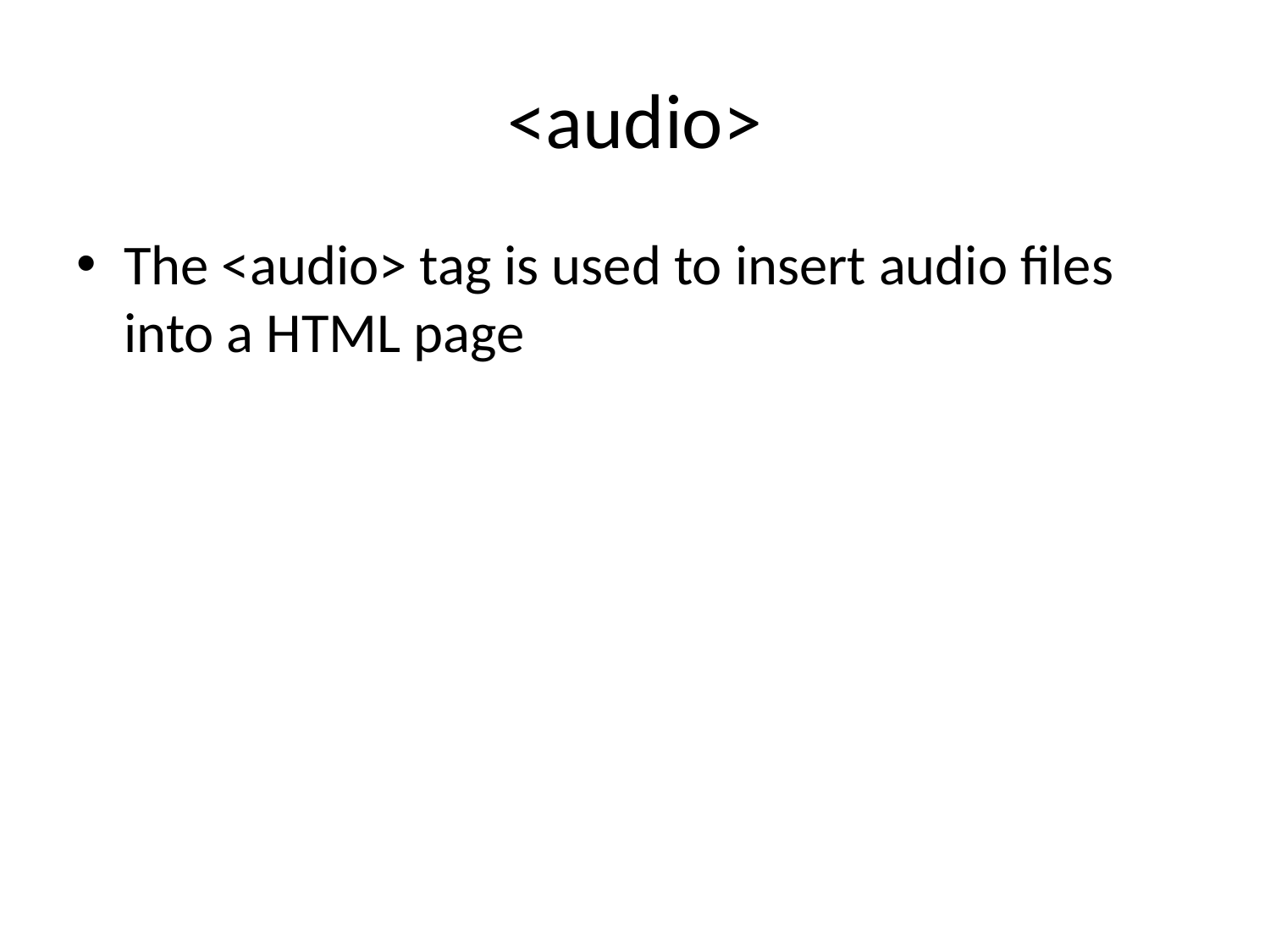

# <audio>
The <audio> tag is used to insert audio files into a HTML page